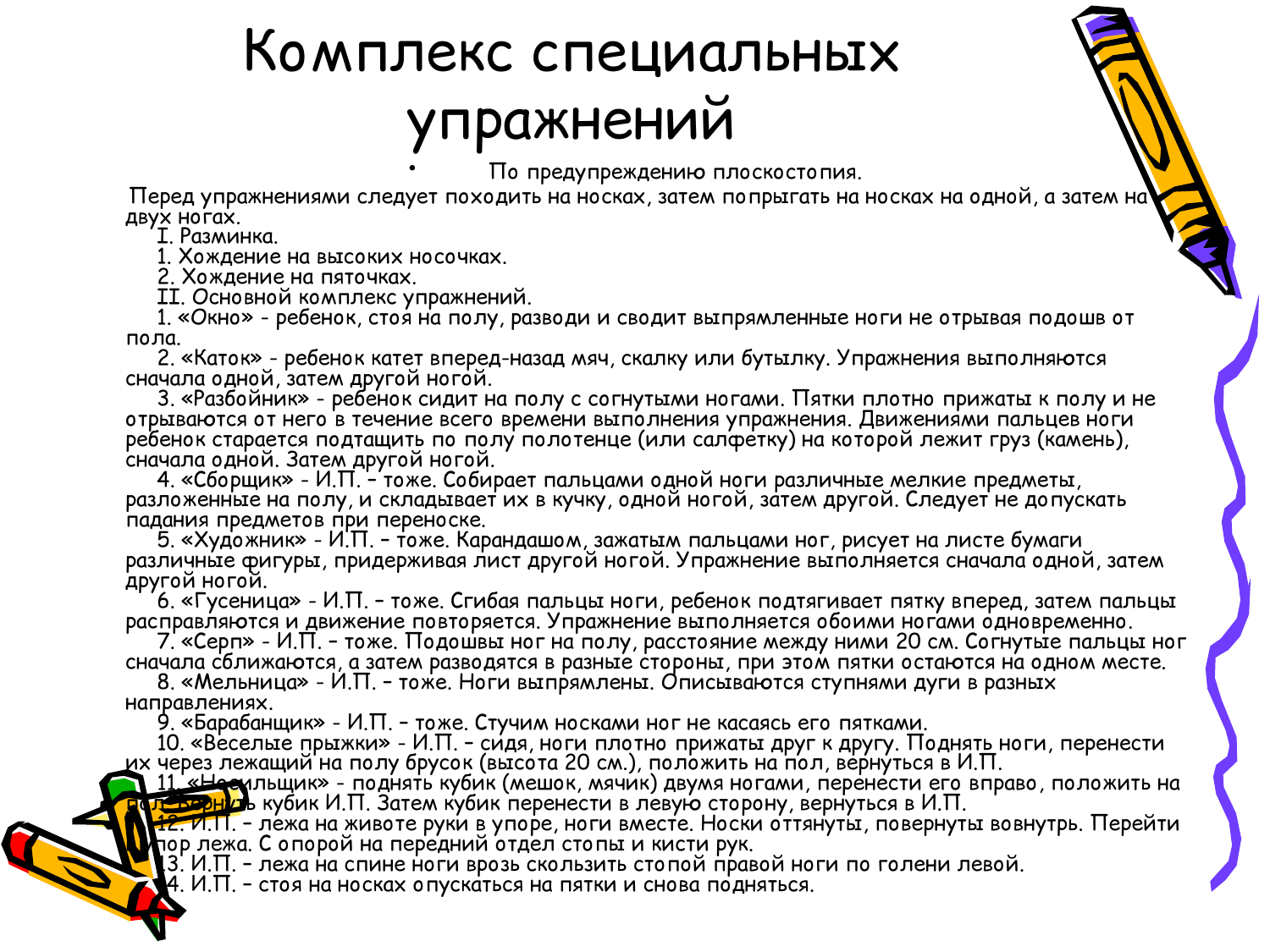

# Комплекс специальных упражнений
     По предупреждению плоскостопия.
        Перед упражнениями следует походить на носках, затем попрыгать на носках на одной, а затем на двух ногах.
     I. Разминка.
     1. Хождение на высоких носочках.
     2. Хождение на пяточках.
     II. Основной комплекс упражнений.
     1. «Окно» - ребенок, стоя на полу, разводи и сводит выпрямленные ноги не отрывая подошв от пола.
     2. «Каток» - ребенок катет вперед-назад мяч, скалку или бутылку. Упражнения выполняются сначала одной, затем другой ногой.
     3. «Разбойник» - ребенок сидит на полу с согнутыми ногами. Пятки плотно прижаты к полу и не отрываются от него в течение всего времени выполнения упражнения. Движениями пальцев ноги ребенок старается подтащить по полу полотенце (или салфетку) на которой лежит груз (камень),  сначала одной. Затем другой ногой.
     4. «Сборщик» - И.П. – тоже. Собирает пальцами одной ноги различные мелкие предметы, разложенные на полу, и складывает их в кучку, одной ногой, затем другой. Следует не допускать падания предметов при переноске.
     5. «Художник» - И.П. – тоже. Карандашом, зажатым пальцами ног, рисует на листе бумаги различные фигуры, придерживая лист другой ногой. Упражнение выполняется сначала одной, затем другой ногой.
     6. «Гусеница» - И.П. – тоже. Сгибая пальцы ноги, ребенок подтягивает пятку вперед, затем пальцы расправляются и движение повторяется. Упражнение выполняется обоими ногами одновременно.
     7. «Серп» - И.П. – тоже. Подошвы ног на полу, расстояние между ними 20 см. Согнутые пальцы ног сначала сближаются, а затем разводятся в разные стороны, при этом пятки остаются на одном месте.
     8. «Мельница» - И.П. – тоже. Ноги выпрямлены. Описываются ступнями дуги в разных направлениях.
     9. «Барабанщик» - И.П. – тоже. Стучим носками ног не касаясь его пятками.
     10. «Веселые прыжки» - И.П. – сидя, ноги плотно прижаты друг к другу. Поднять ноги, перенести их через лежащий на полу брусок (высота 20 см.), положить на пол, вернуться в И.П.
     11. «Носильщик» - поднять кубик (мешок, мячик) двумя ногами, перенести его вправо, положить на пол. Вернуть кубик И.П. Затем кубик перенести в левую сторону, вернуться в И.П.
     12. И.П. – лежа на животе руки в упоре, ноги вместе. Носки оттянуты, повернуты вовнутрь. Перейти в упор лежа. С опорой на передний отдел стопы и кисти рук.
     13. И.П. – лежа на спине ноги врозь скользить стопой правой ноги по голени левой.
     14. И.П. – стоя на носках опускаться на пятки и снова подняться.